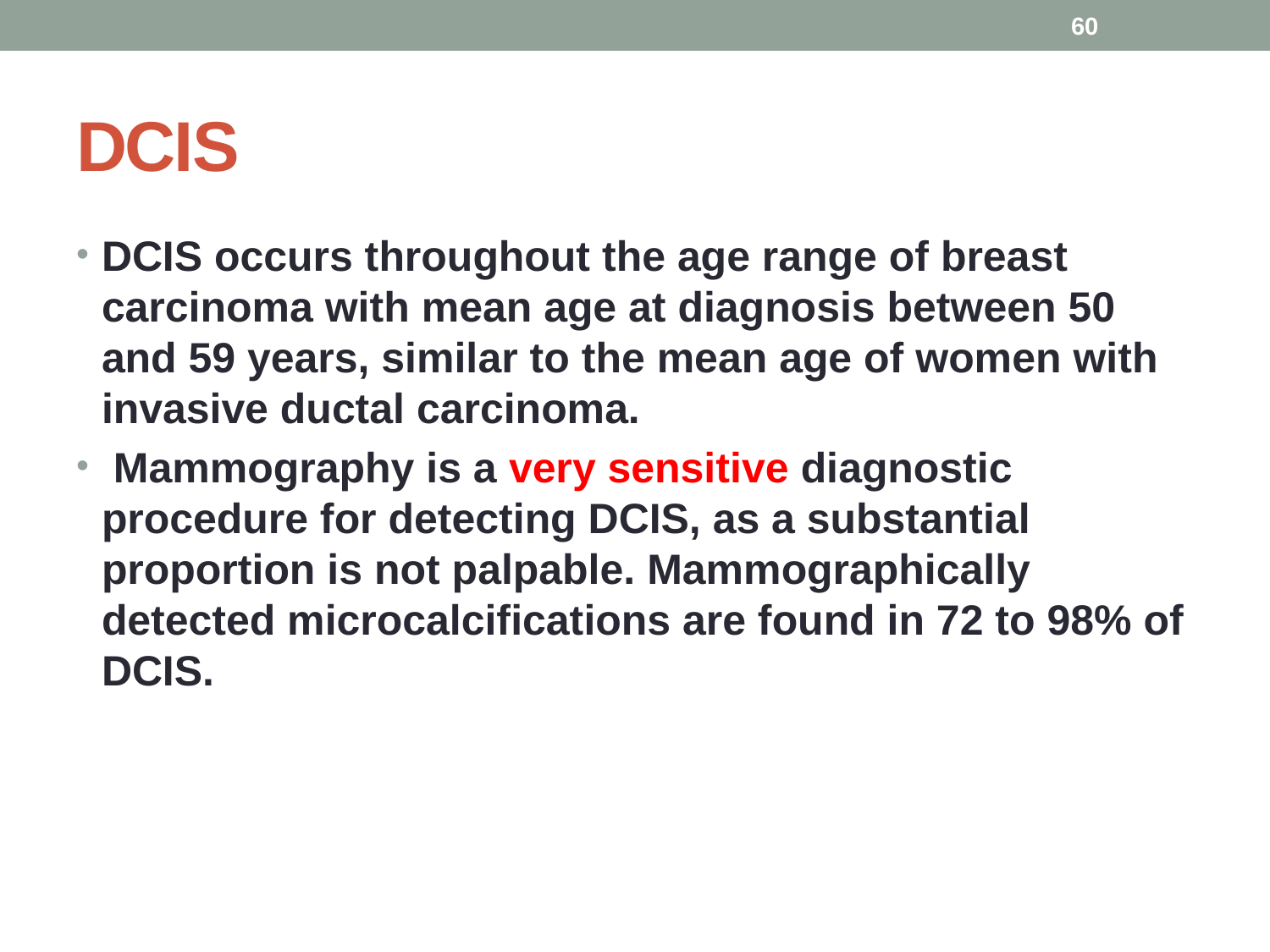

60
# DCIS
DCIS occurs throughout the age range of breast carcinoma with mean age at diagnosis between 50 and 59 years, similar to the mean age of women with invasive ductal carcinoma.
 Mammography is a very sensitive diagnostic procedure for detecting DCIS, as a substantial proportion is not palpable. Mammographically detected microcalcifications are found in 72 to 98% of DCIS.